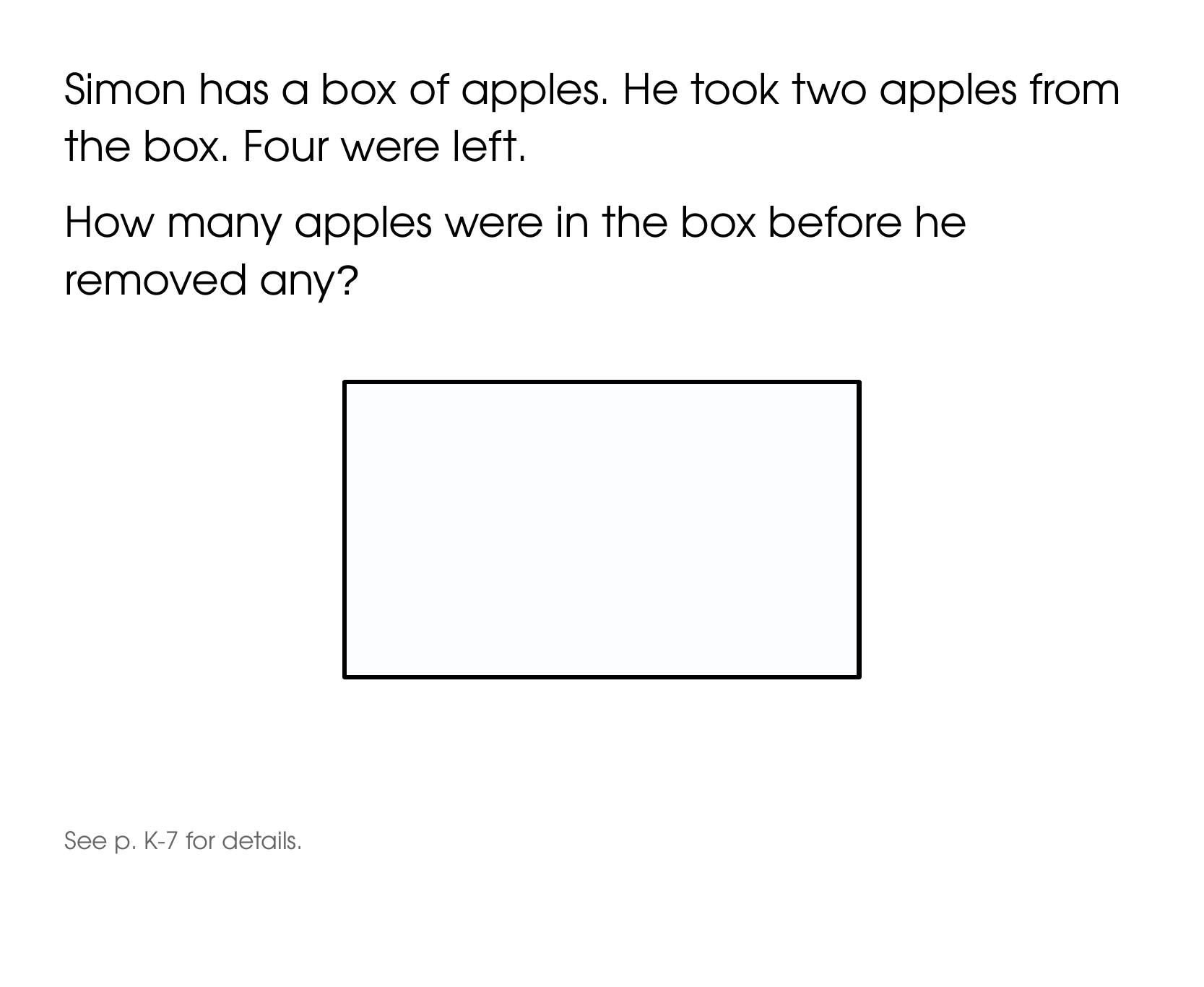

Simon has a box of apples. He took two apples from the box. Four were left.
How many apples were in the box before he removed any?

See p. K-7 for details.